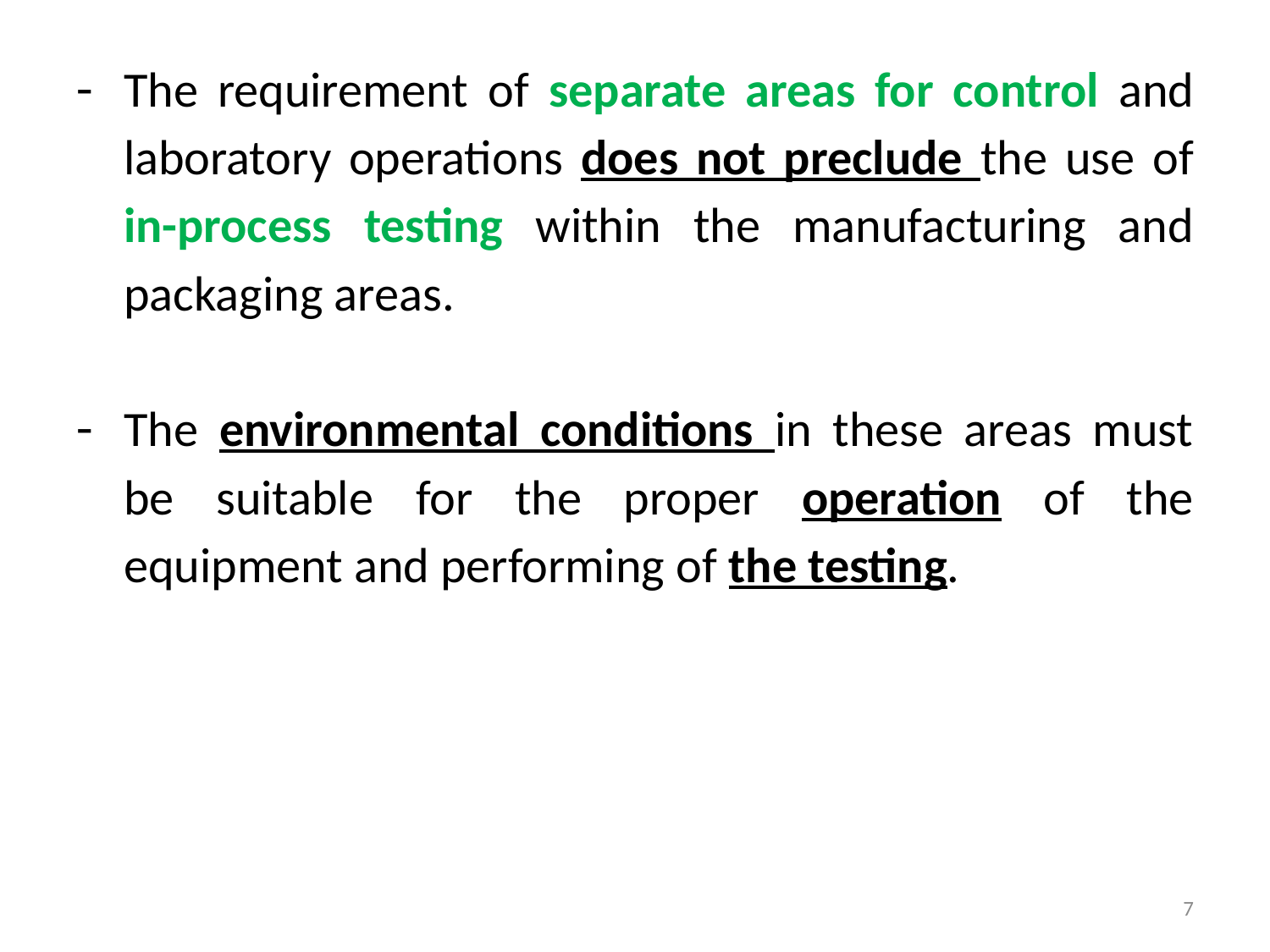

The requirement of separate areas for control and laboratory operations does not preclude the use of in-process testing within the manufacturing and packaging areas.

The environmental conditions in these areas must be suitable for the proper operation of the equipment and performing of the testing.

7